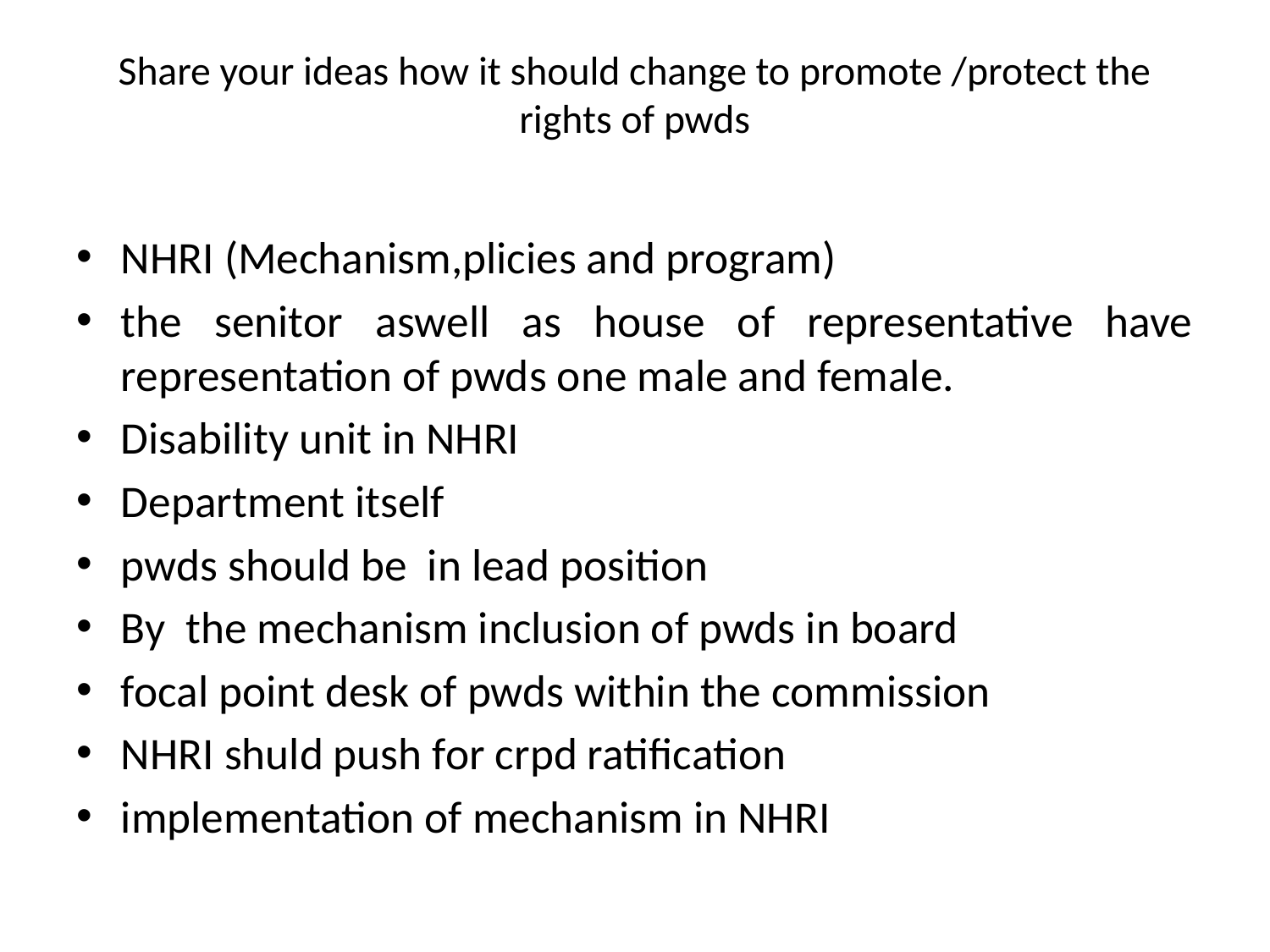

# Share your ideas how it should change to promote /protect the rights of pwds
NHRI (Mechanism,plicies and program)
the senitor aswell as house of representative have representation of pwds one male and female.
Disability unit in NHRI
Department itself
pwds should be  in lead position
By  the mechanism inclusion of pwds in board
focal point desk of pwds within the commission
NHRI shuld push for crpd ratification
implementation of mechanism in NHRI